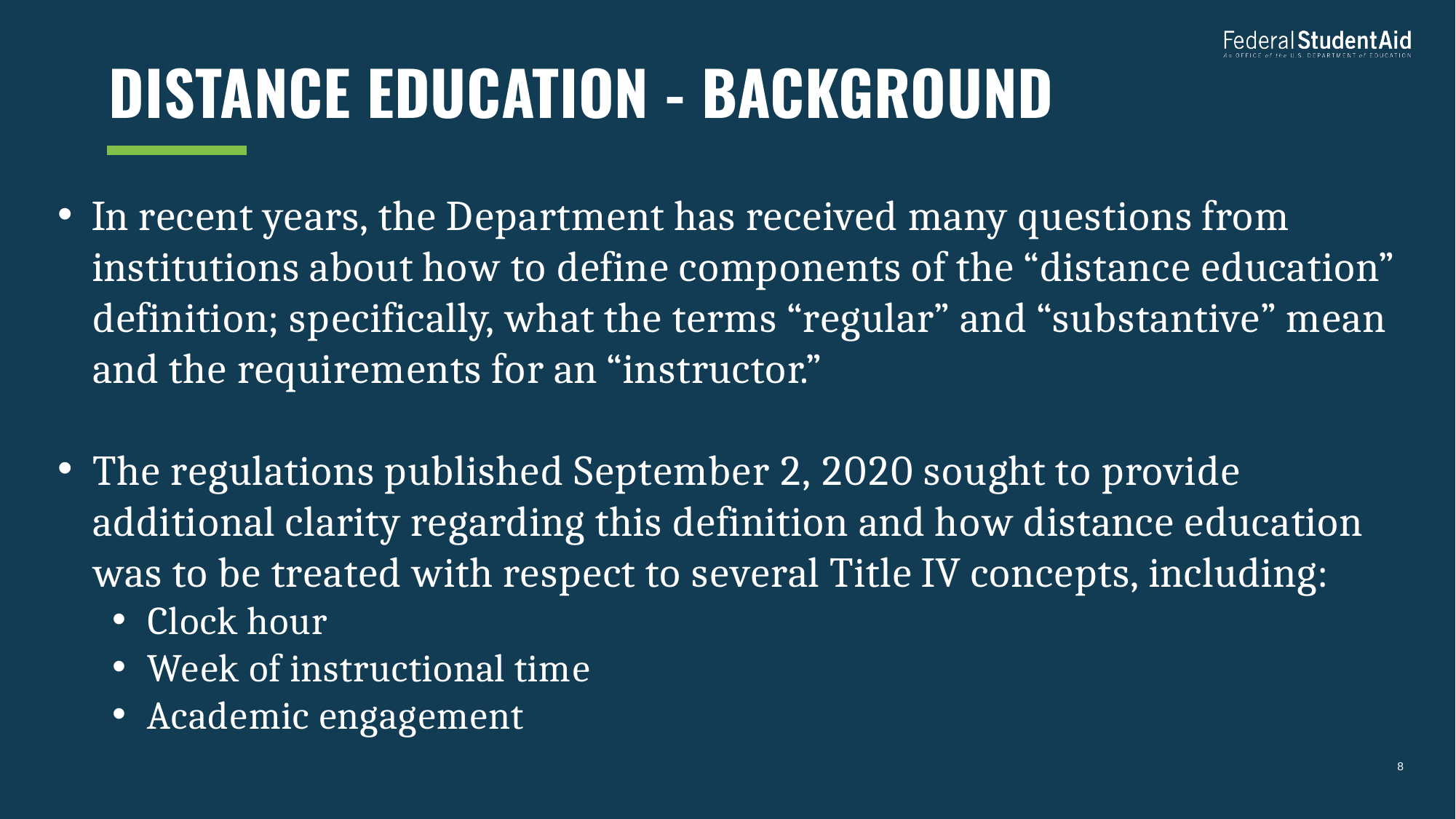

# Distance education - Background
In recent years, the Department has received many questions from institutions about how to define components of the “distance education” definition; specifically, what the terms “regular” and “substantive” mean and the requirements for an “instructor.”

The regulations published September 2, 2020 sought to provide additional clarity regarding this definition and how distance education was to be treated with respect to several Title IV concepts, including:
Clock hour
Week of instructional time
Academic engagement

8